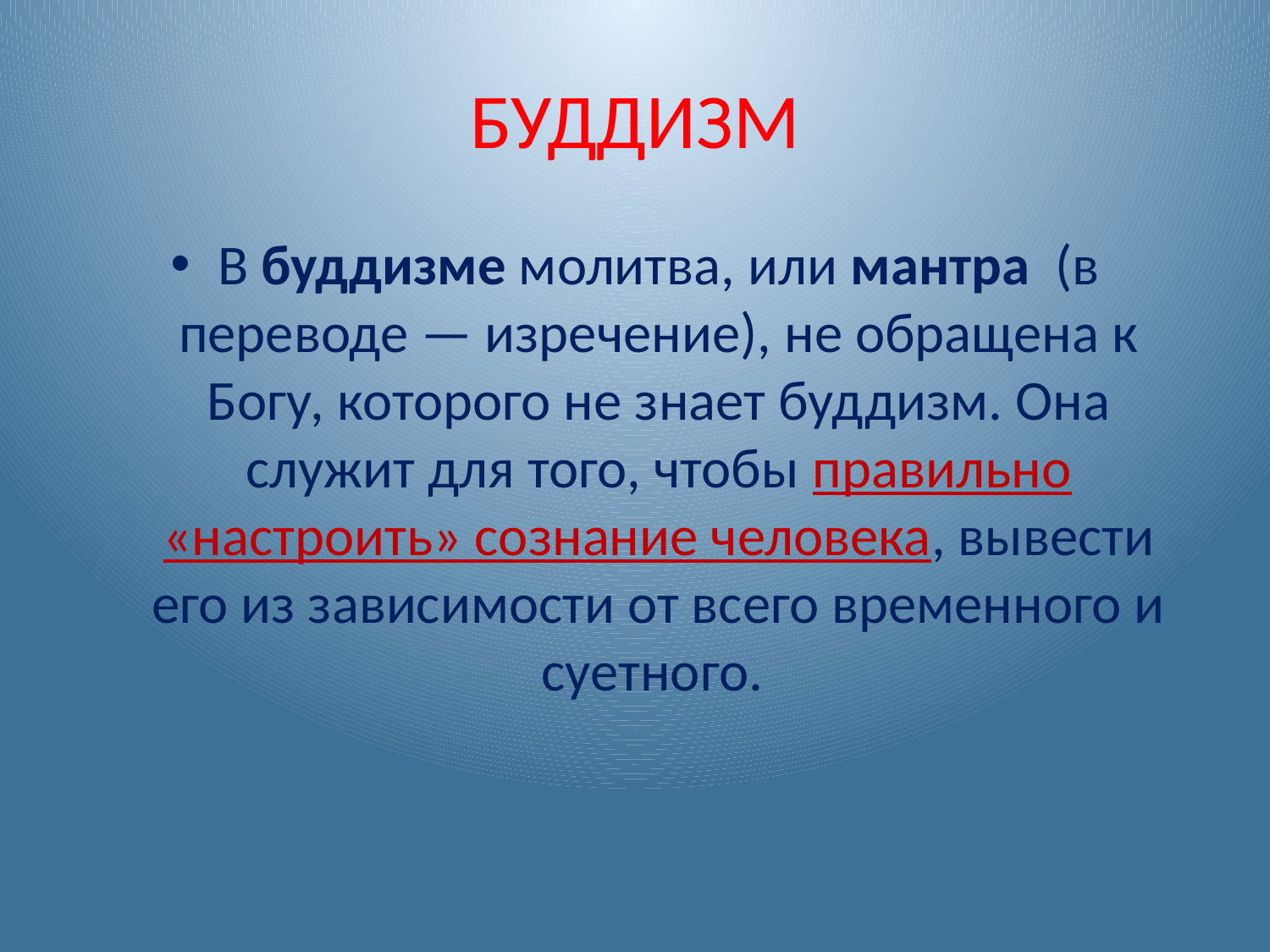

# БУДДИЗМ
В буддизме молитва, или мантра  (в переводе — изречение), не обращена к Богу, которого не знает буддизм. Она служит для того, чтобы правильно «настроить» сознание человека, вывести его из зависимости от всего временного и суетного.